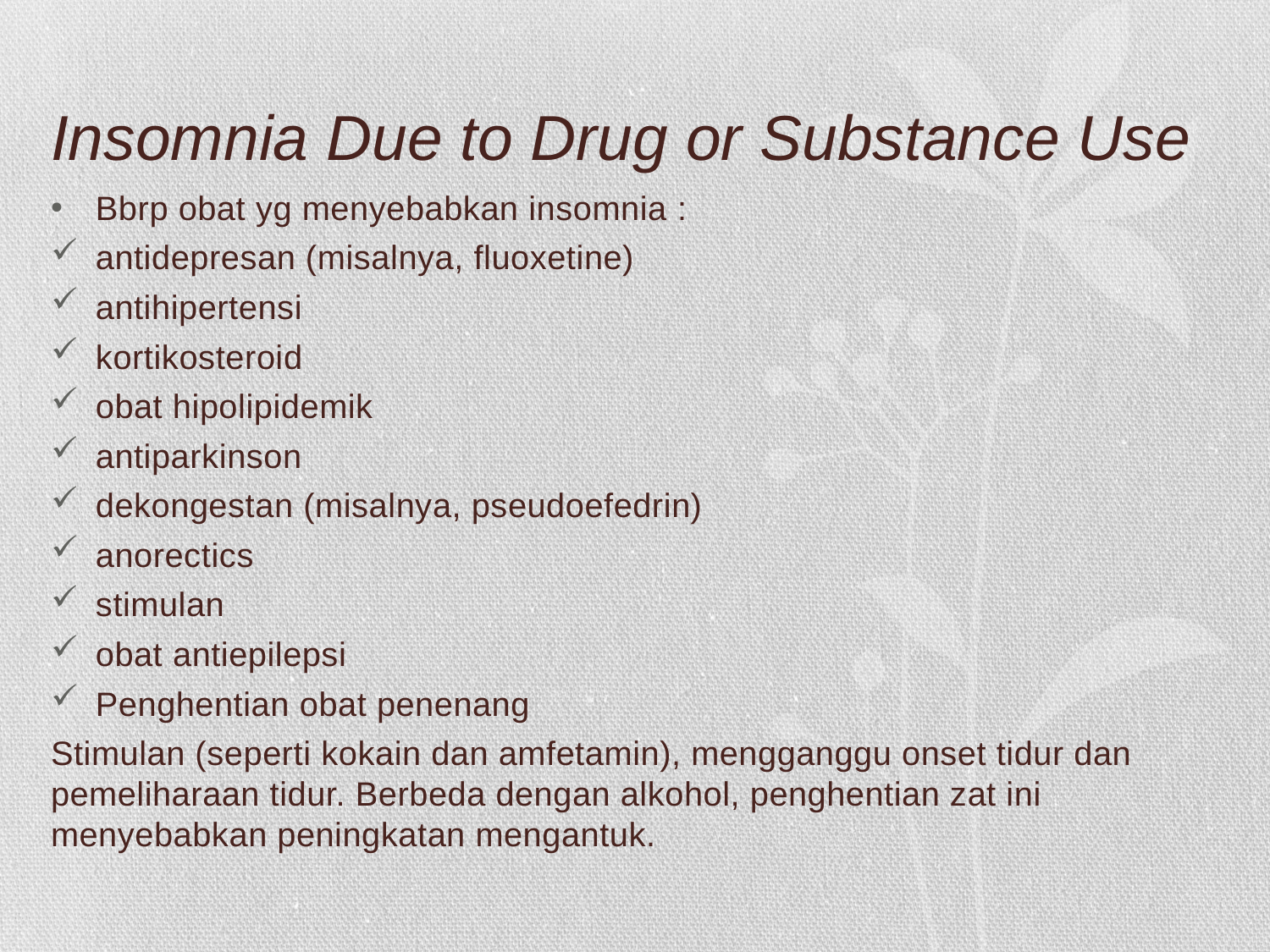

# Insomnia Due to Drug or Substance Use
Bbrp obat yg menyebabkan insomnia :
antidepresan (misalnya, fluoxetine)
antihipertensi
kortikosteroid
obat hipolipidemik
antiparkinson
dekongestan (misalnya, pseudoefedrin)
anorectics
stimulan
obat antiepilepsi
Penghentian obat penenang
Stimulan (seperti kokain dan amfetamin), mengganggu onset tidur dan pemeliharaan tidur. Berbeda dengan alkohol, penghentian zat ini menyebabkan peningkatan mengantuk.